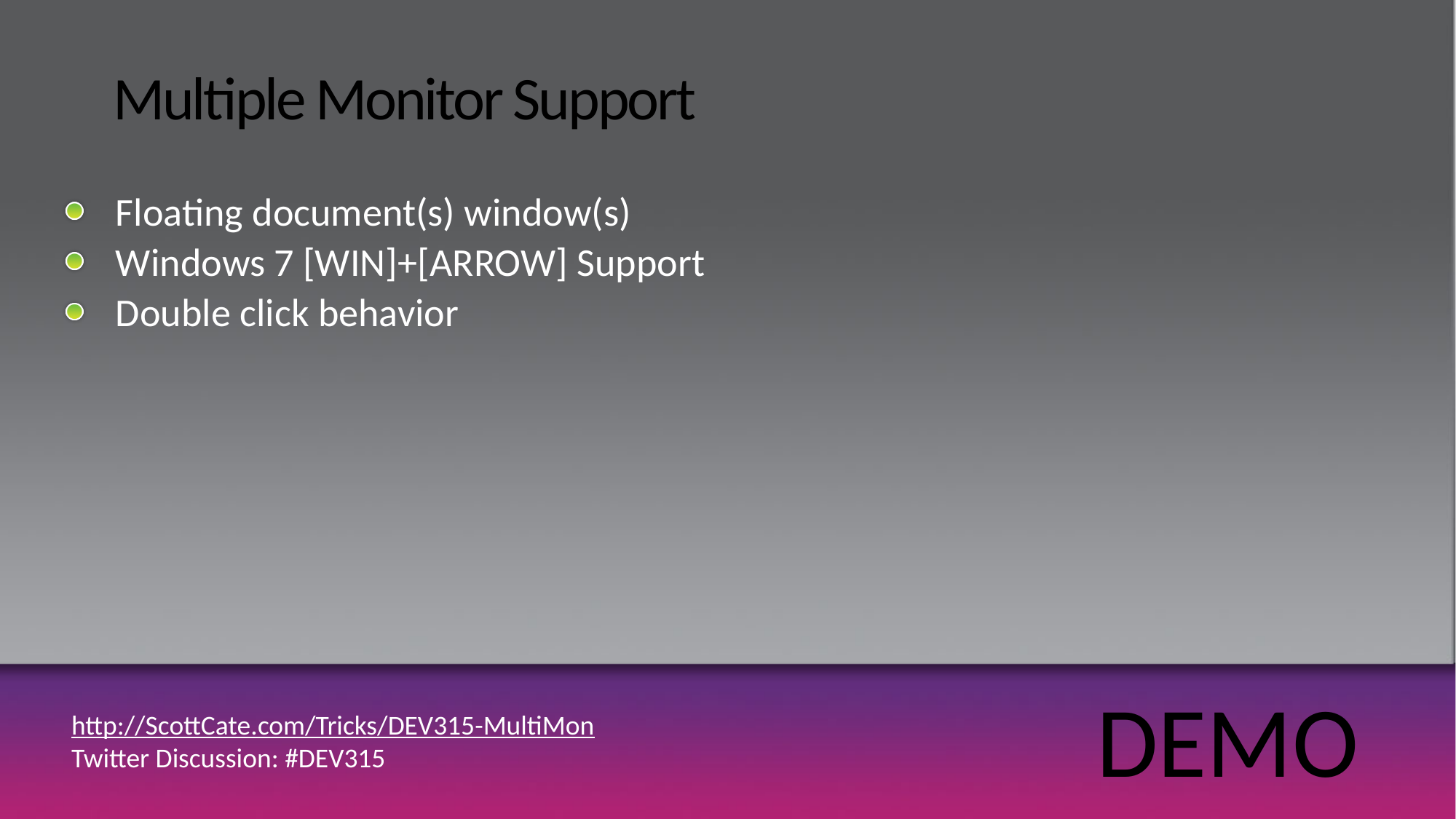

# Multiple Monitor Support
Floating document(s) window(s)
Windows 7 [WIN]+[ARROW] Support
Double click behavior
DEMO
http://ScottCate.com/Tricks/DEV315-MultiMon
Twitter Discussion: #DEV315